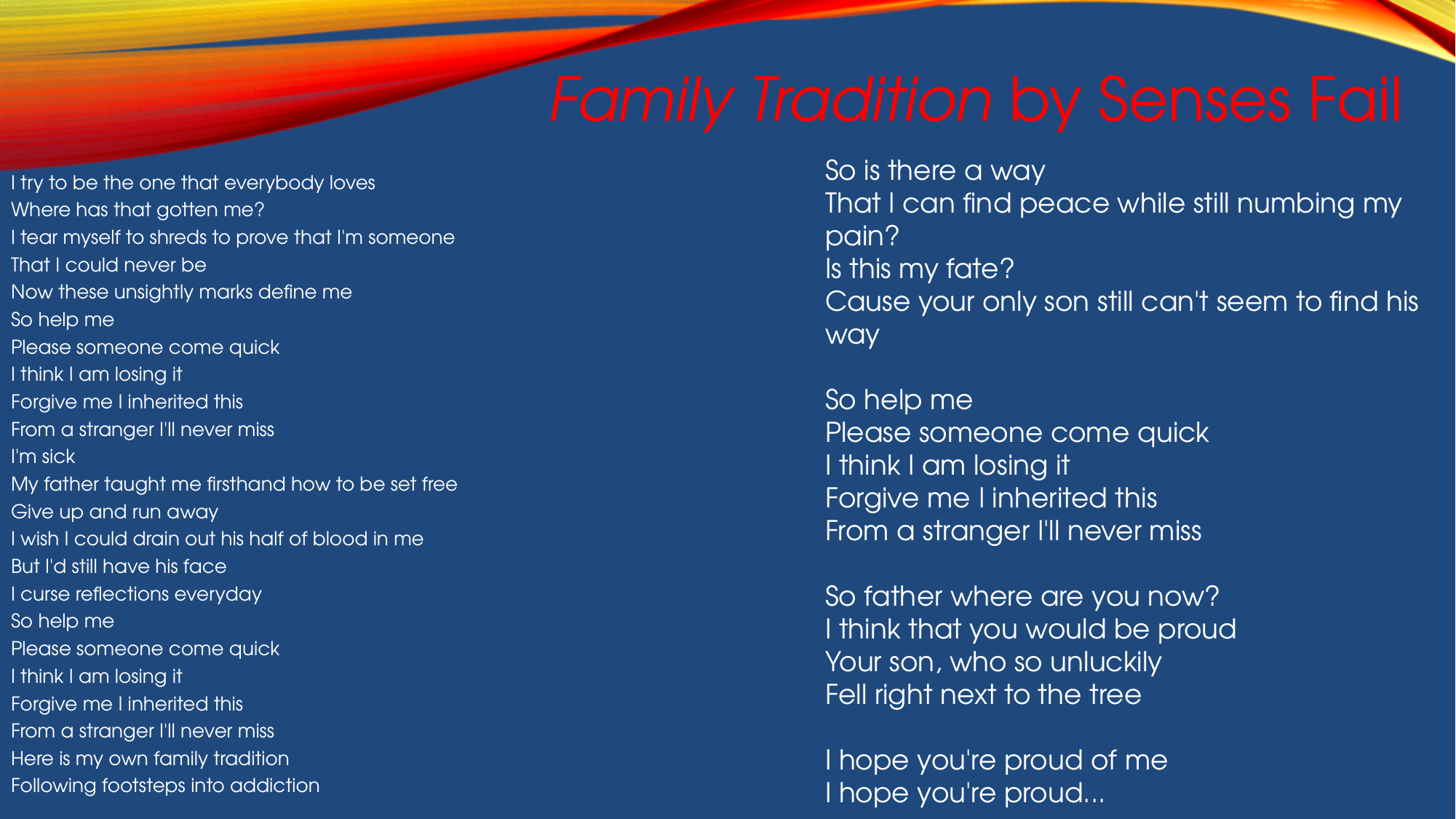

# Family Tradition by Senses Fail
So is there a way
That I can find peace while still numbing my pain?
Is this my fate?
Cause your only son still can't seem to find his way
So help me
Please someone come quick
I think I am losing it
Forgive me I inherited this
From a stranger I'll never miss
So father where are you now?
I think that you would be proud
Your son, who so unluckily
Fell right next to the tree
I hope you're proud of me
I hope you're proud...

I try to be the one that everybody loves
Where has that gotten me?
I tear myself to shreds to prove that I'm someone
That I could never be
Now these unsightly marks define me
So help me
Please someone come quick
I think I am losing it
Forgive me I inherited this
From a stranger I'll never miss
I'm sick
My father taught me firsthand how to be set free
Give up and run away
I wish I could drain out his half of blood in me
But I'd still have his face
I curse reflections everyday
So help me
Please someone come quick
I think I am losing it
Forgive me I inherited this
From a stranger I'll never miss
Here is my own family tradition
Following footsteps into addiction